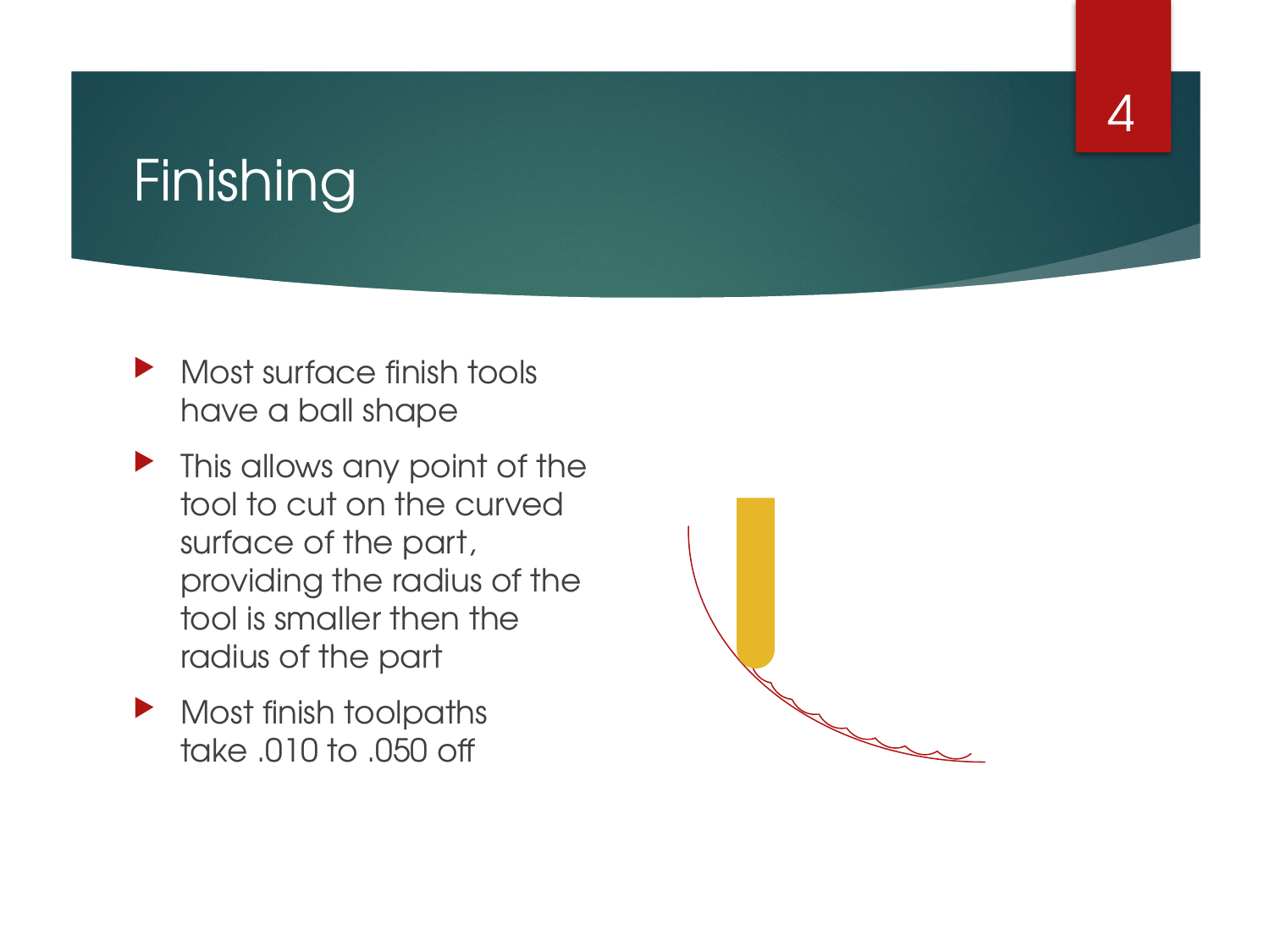

4
# Finishing

Most surface finish tools have a ball shape
This allows any point of the tool to cut on the curved surface of the part, providing the radius of the tool is smaller then the radius of the part
Most finish toolpaths take .010 to .050 off